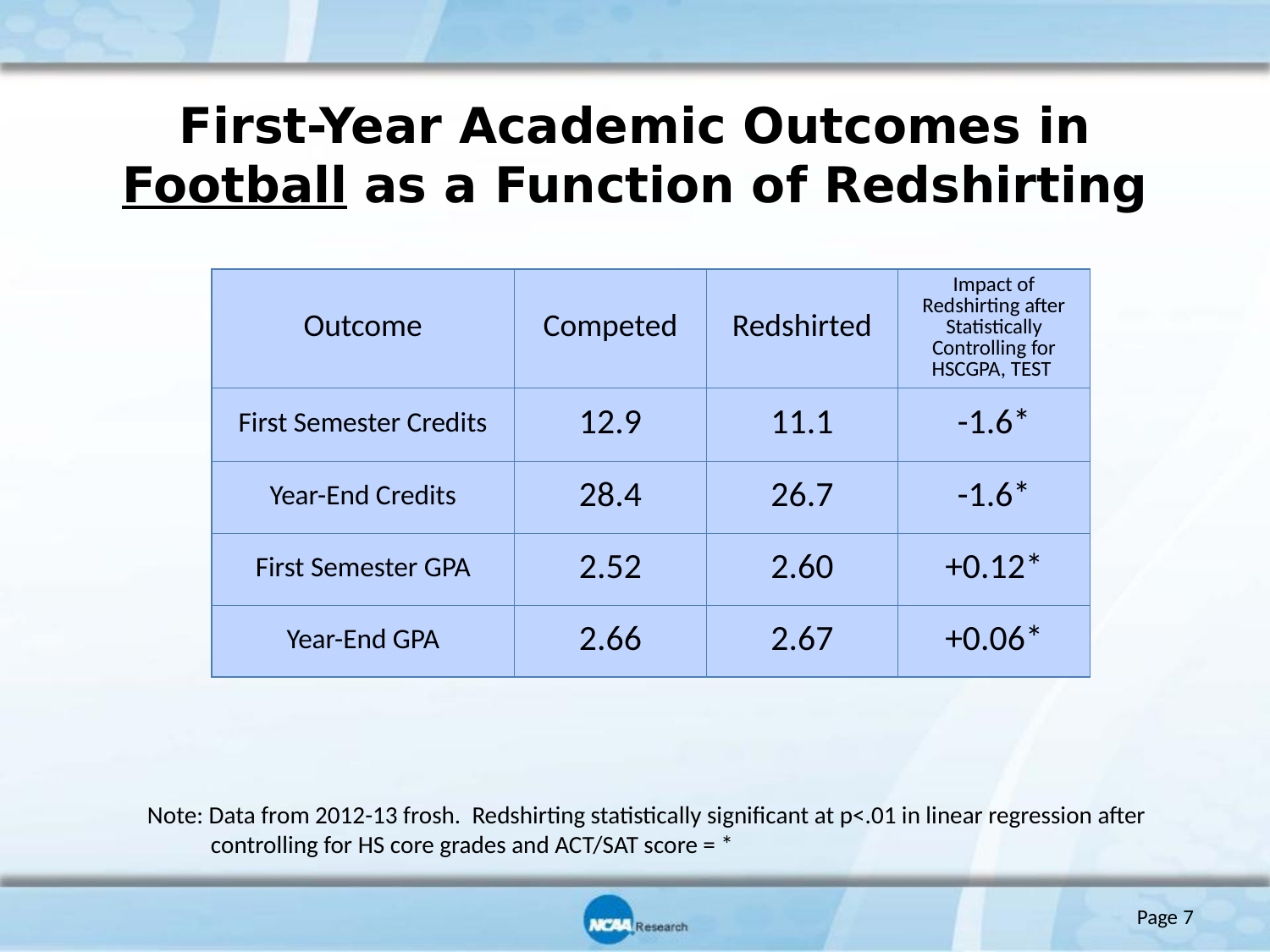

# First-Year Academic Outcomes in Football as a Function of Redshirting
| Outcome | Competed | Redshirted | Impact of Redshirting after Statistically Controlling for HSCGPA, TEST |
| --- | --- | --- | --- |
| First Semester Credits | 12.9 | 11.1 | -1.6\* |
| Year-End Credits | 28.4 | 26.7 | -1.6\* |
| First Semester GPA | 2.52 | 2.60 | +0.12\* |
| Year-End GPA | 2.66 | 2.67 | +0.06\* |
Note: Data from 2012-13 frosh.  Redshirting statistically significant at p<.01 in linear regression after
controlling for HS core grades and ACT/SAT score = *
Page 7